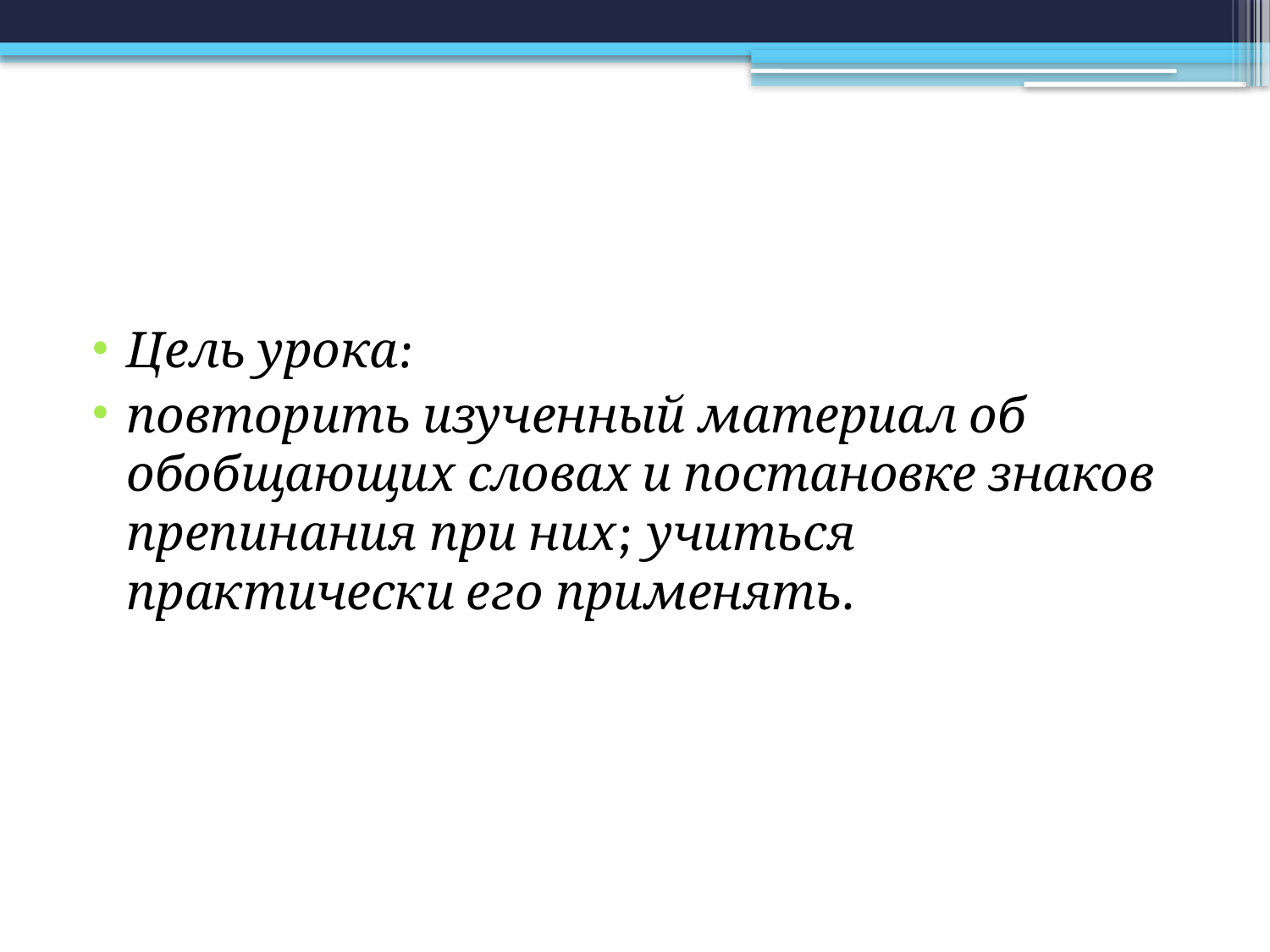

#
Цель урока:
повторить изученный материал об обобщающих словах и постановке знаков препинания при них; учиться практически его применять.